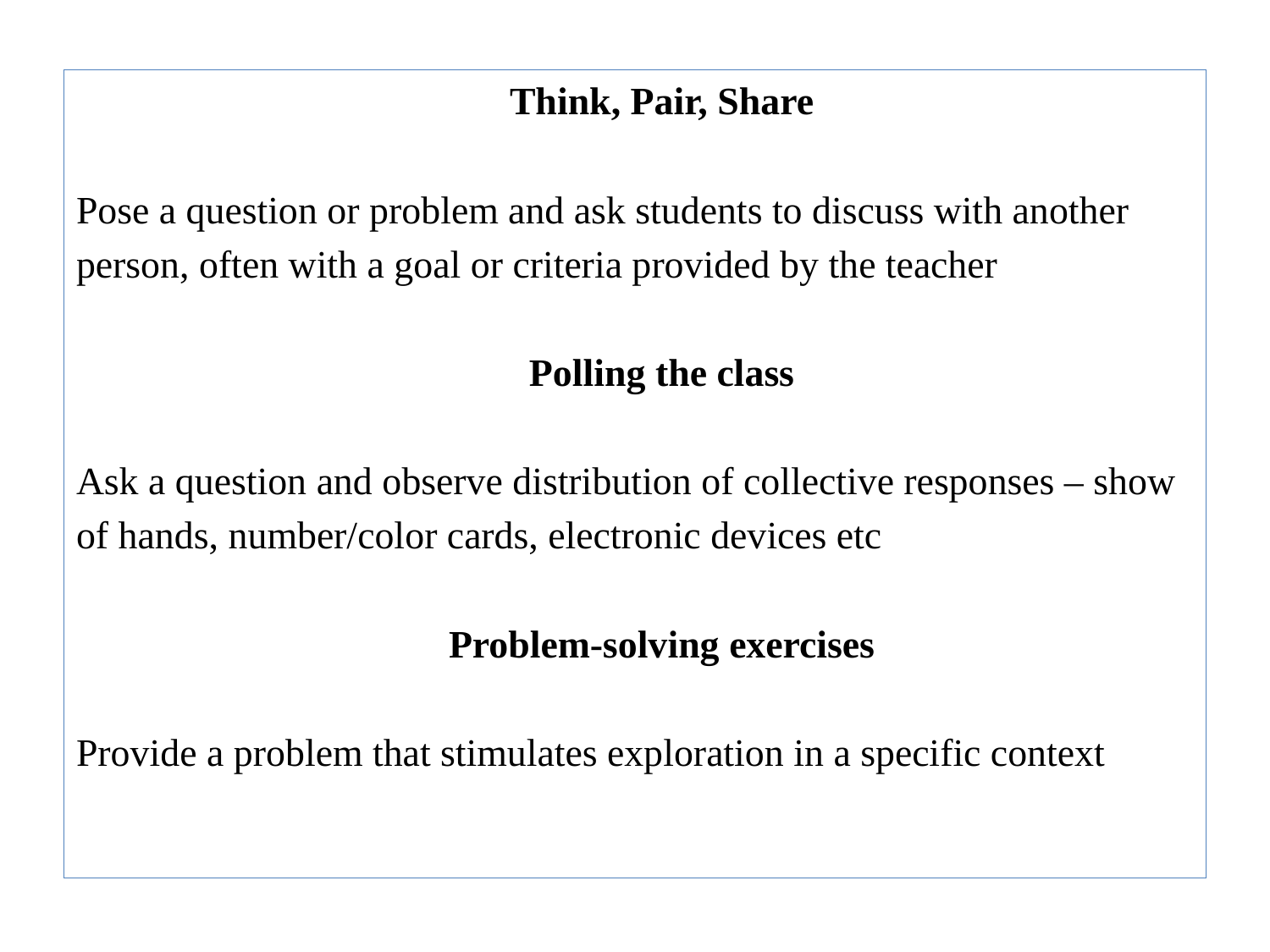

Think, Pair, Share

Pose a question or problem and ask students to discuss with another
person, often with a goal or criteria provided by the teacher

Polling the class

Ask a question and observe distribution of collective responses – show
of hands, number/color cards, electronic devices etc

Problem-solving exercises

Provide a problem that stimulates exploration in a specific context